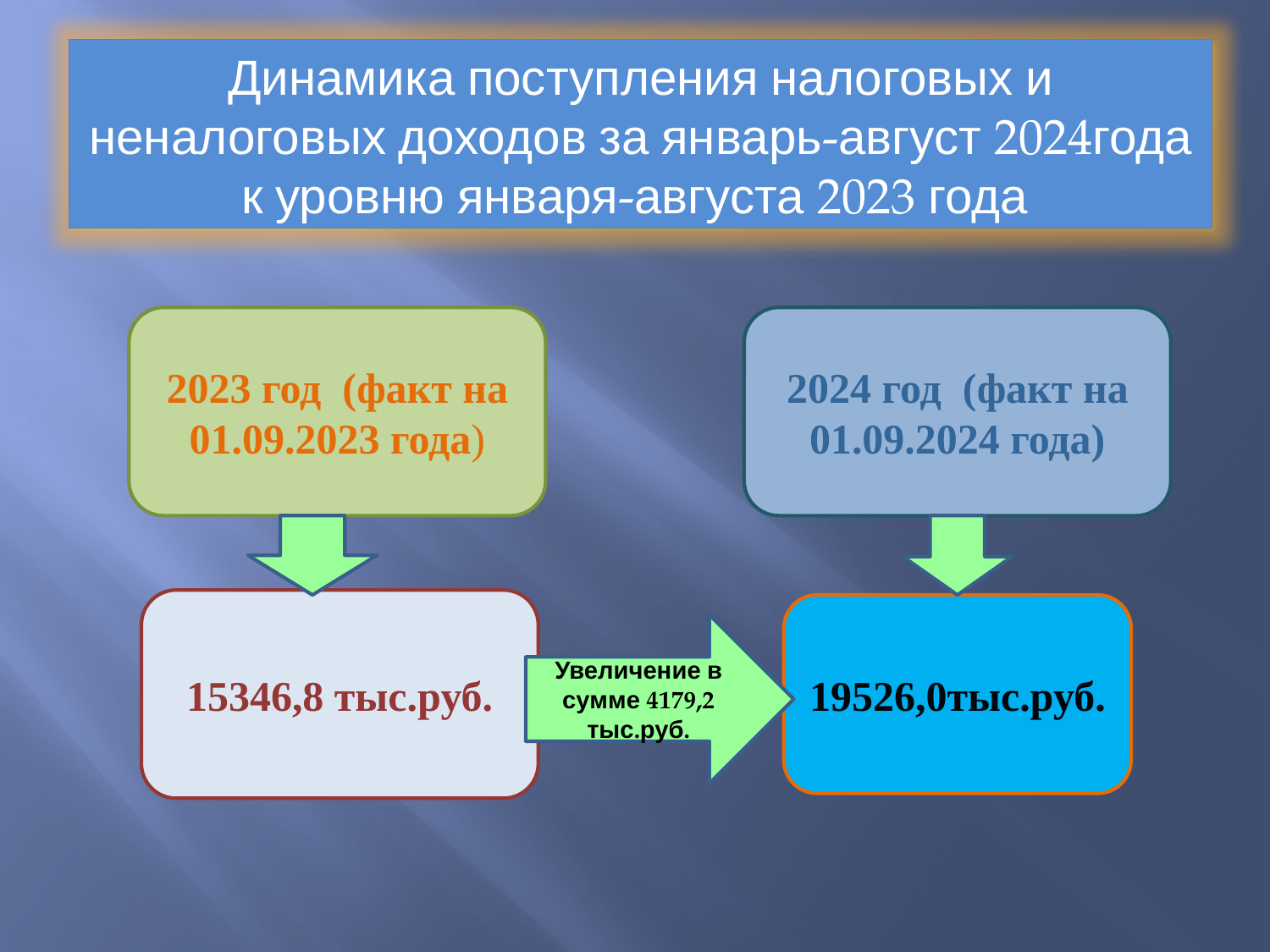

Динамика поступления налоговых и неналоговых доходов за январь-август 2024года к уровню января-августа 2023 года
2023 год  (факт на 01.09.2023 года)
2024 год  (факт на 01.09.2024 года)

15346,8 тыс.руб.
19526,0тыс.руб.
Увеличение в сумме 4179,2 тыс.руб.